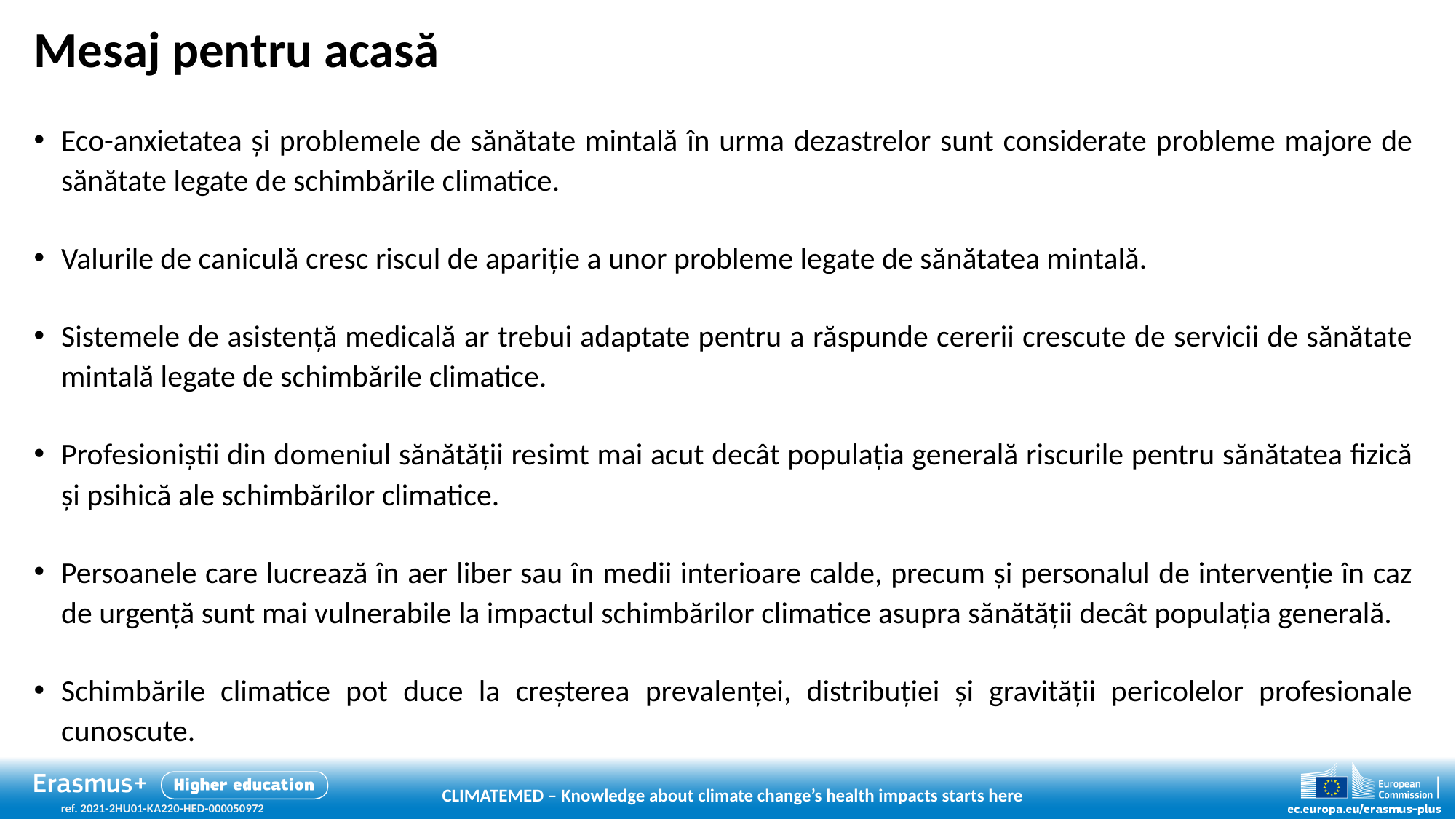

# Mesaj pentru acasă
Eco-anxietatea și problemele de sănătate mintală în urma dezastrelor sunt considerate probleme majore de sănătate legate de schimbările climatice.
Valurile de caniculă cresc riscul de apariție a unor probleme legate de sănătatea mintală.
Sistemele de asistență medicală ar trebui adaptate pentru a răspunde cererii crescute de servicii de sănătate mintală legate de schimbările climatice.
Profesioniștii din domeniul sănătății resimt mai acut decât populația generală riscurile pentru sănătatea fizică și psihică ale schimbărilor climatice.
Persoanele care lucrează în aer liber sau în medii interioare calde, precum și personalul de intervenție în caz de urgență sunt mai vulnerabile la impactul schimbărilor climatice asupra sănătății decât populația generală.
Schimbările climatice pot duce la creșterea prevalenței, distribuției și gravității pericolelor profesionale cunoscute.